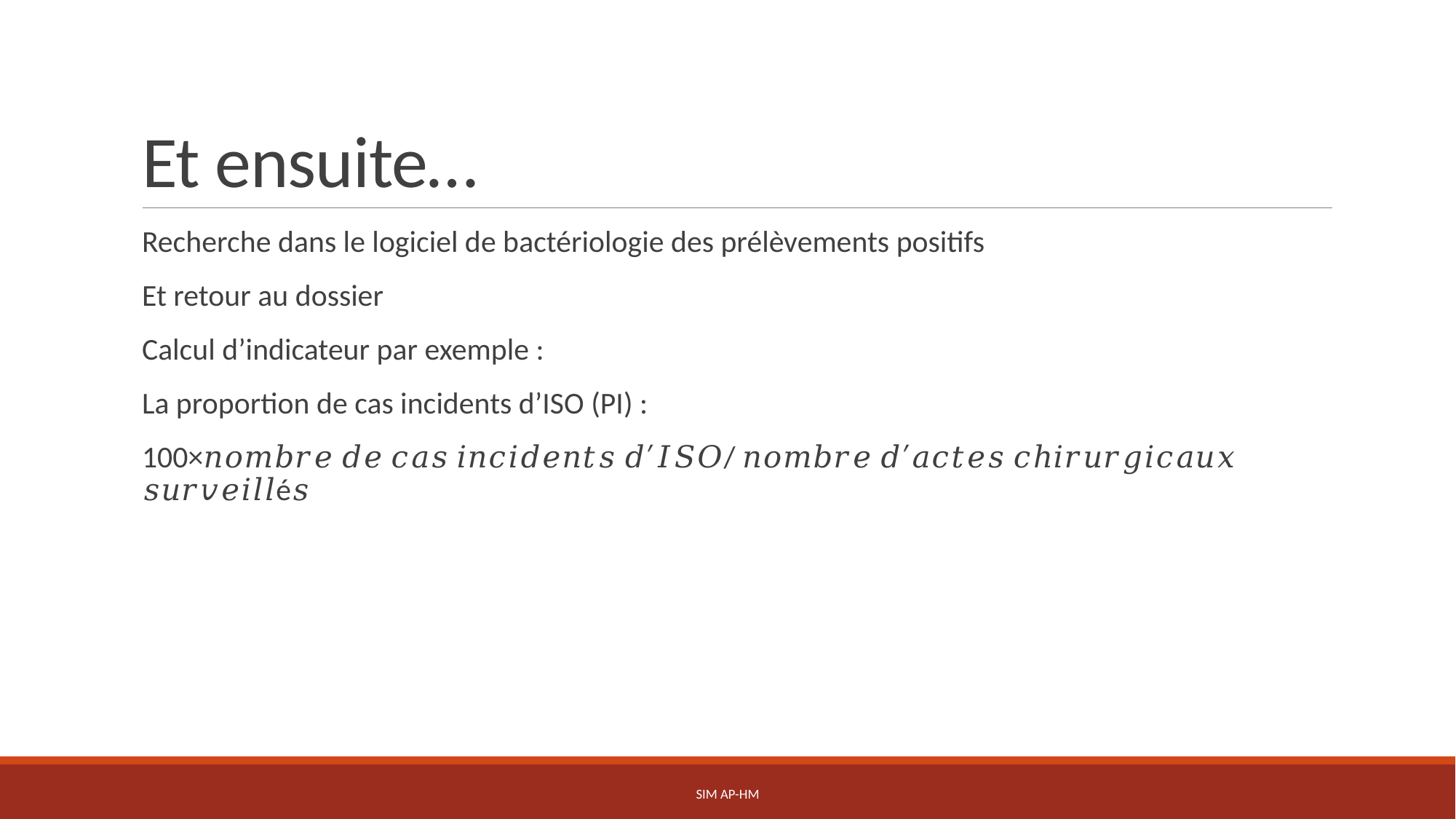

# Et ensuite…
Recherche dans le logiciel de bactériologie des prélèvements positifs
Et retour au dossier
Calcul d’indicateur par exemple :
La proportion de cas incidents d’ISO (PI) :
100×𝑛𝑜𝑚𝑏𝑟𝑒 𝑑𝑒 𝑐𝑎𝑠 𝑖𝑛𝑐𝑖𝑑𝑒𝑛𝑡𝑠 𝑑′𝐼𝑆𝑂/ 𝑛𝑜𝑚𝑏𝑟𝑒 𝑑′𝑎𝑐𝑡𝑒𝑠 𝑐ℎ𝑖𝑟𝑢𝑟𝑔𝑖𝑐𝑎𝑢𝑥 𝑠𝑢𝑟𝑣𝑒𝑖𝑙𝑙é𝑠
SIM AP-HM